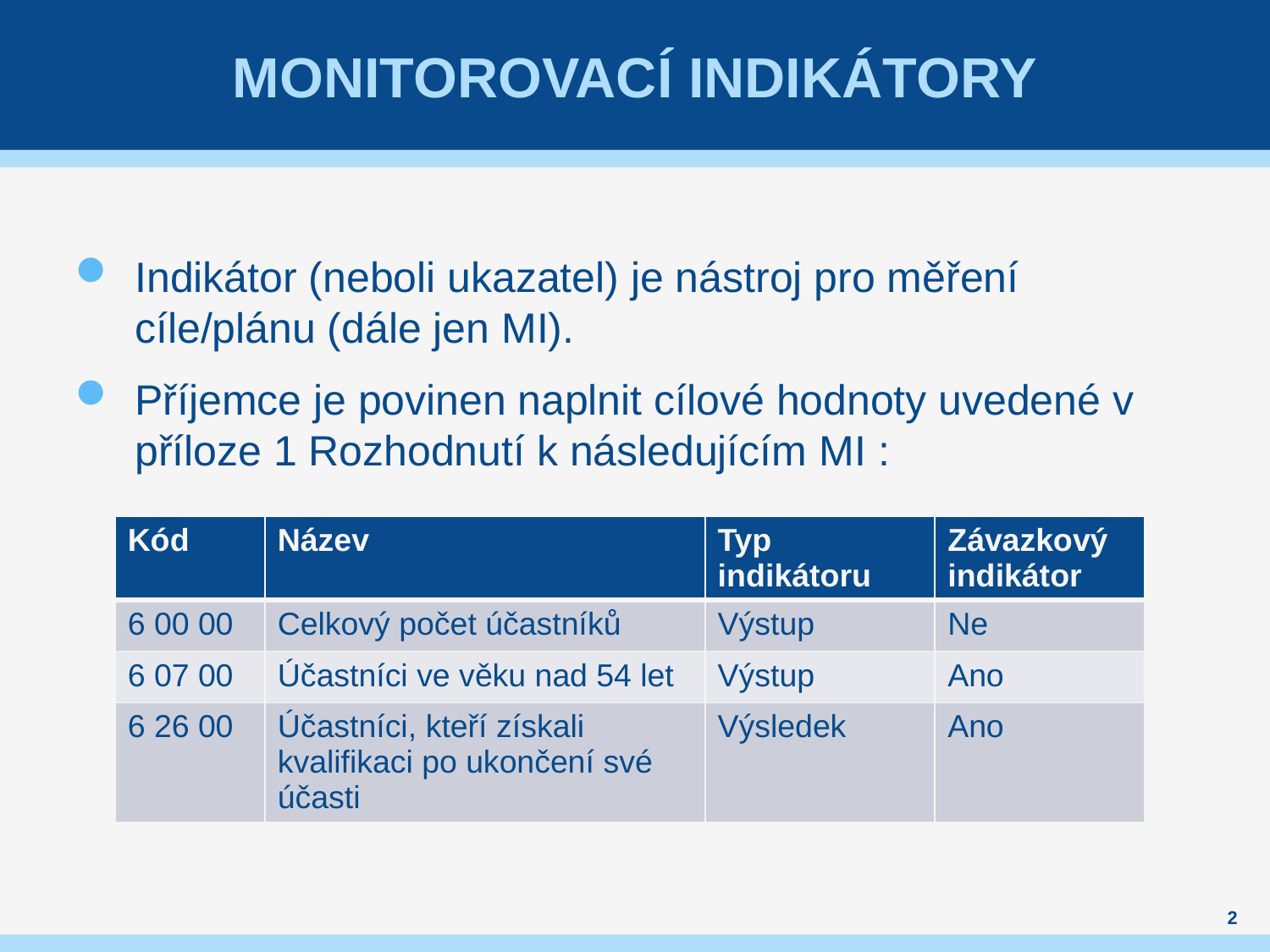

# Monitorovací indikátory
Indikátor (neboli ukazatel) je nástroj pro měření cíle/plánu (dále jen MI).
Příjemce je povinen naplnit cílové hodnoty uvedené v příloze 1 Rozhodnutí k následujícím MI :
| Kód | Název | Typ indikátoru | Závazkový indikátor |
| --- | --- | --- | --- |
| 6 00 00 | Celkový počet účastníků | Výstup | Ne |
| 6 07 00 | Účastníci ve věku nad 54 let | Výstup | Ano |
| 6 26 00 | Účastníci, kteří získali kvalifikaci po ukončení své účasti | Výsledek | Ano |
2